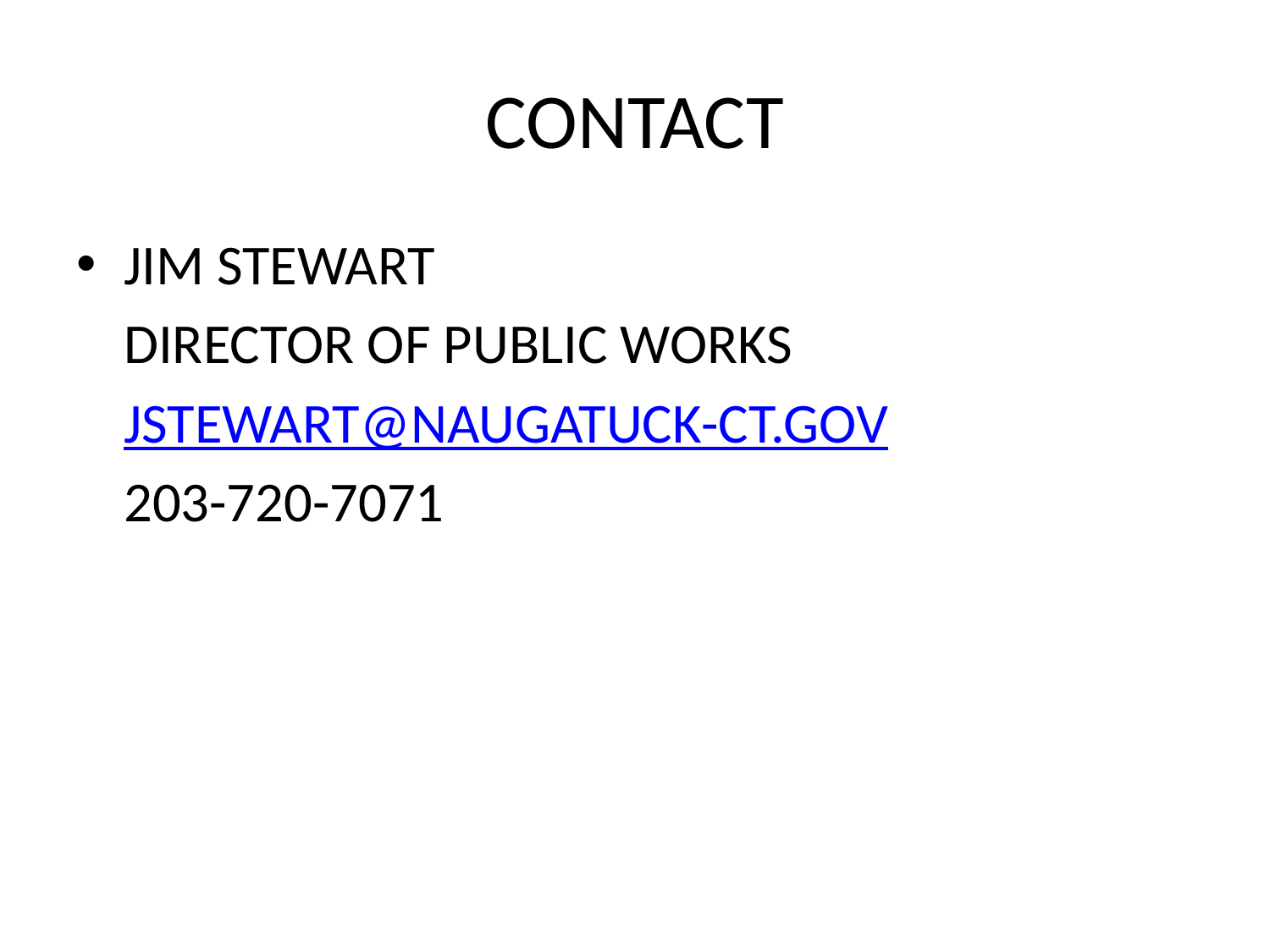

# CONTACT
JIM STEWART
	DIRECTOR OF PUBLIC WORKS
	JSTEWART@NAUGATUCK-CT.GOV
	203-720-7071